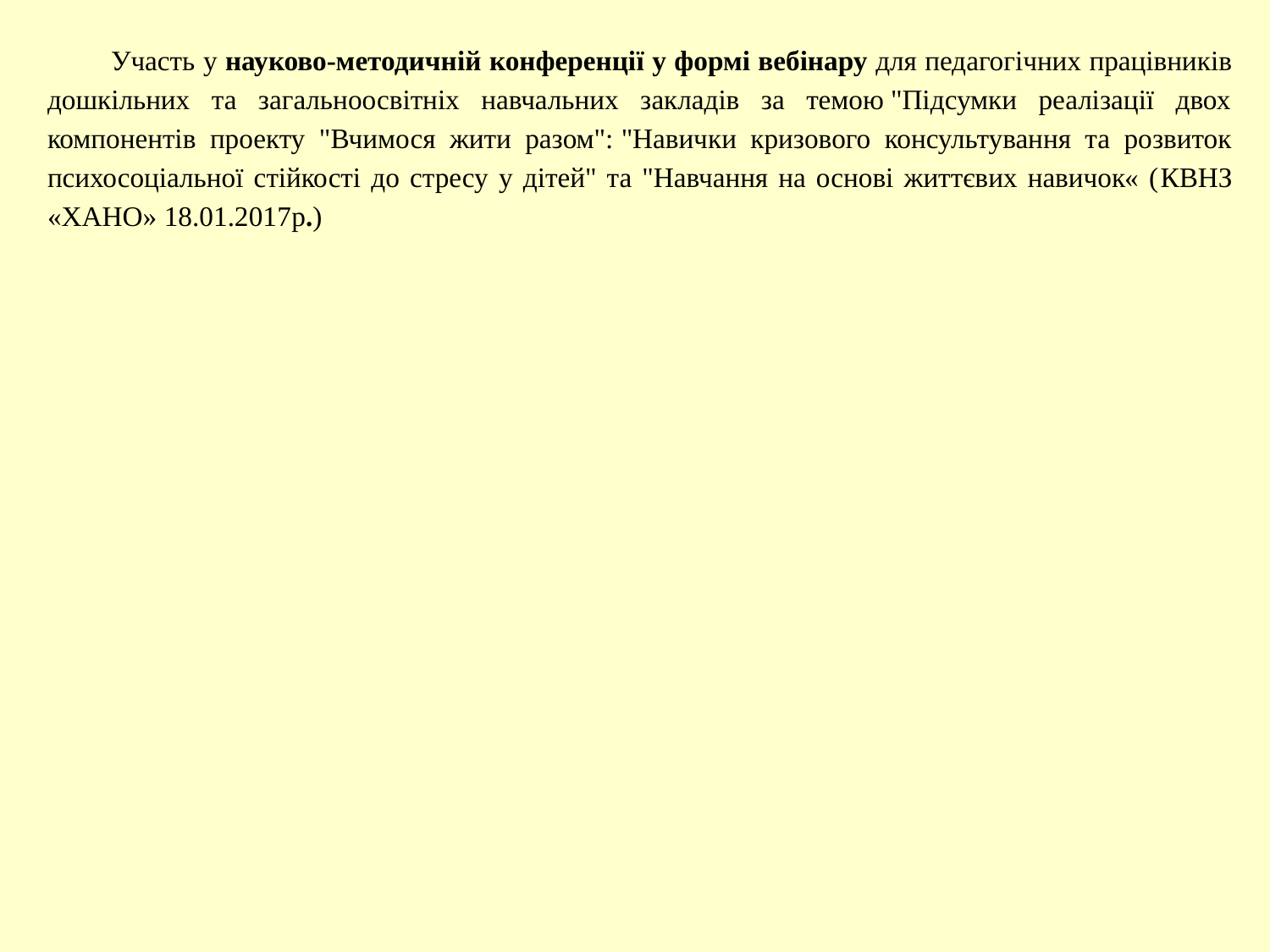

Участь у науково-методичній конференції у формі вебінару для педагогічних працівників дошкільних та загальноосвітніх навчальних закладів за темою "Підсумки реалізації двох компонентів проекту "Вчимося жити разом": "Навички кризового консультування та розвиток психосоціальної стійкості до стресу у дітей" та "Навчання на основі життєвих навичок« (КВНЗ «ХАНО» 18.01.2017р.)